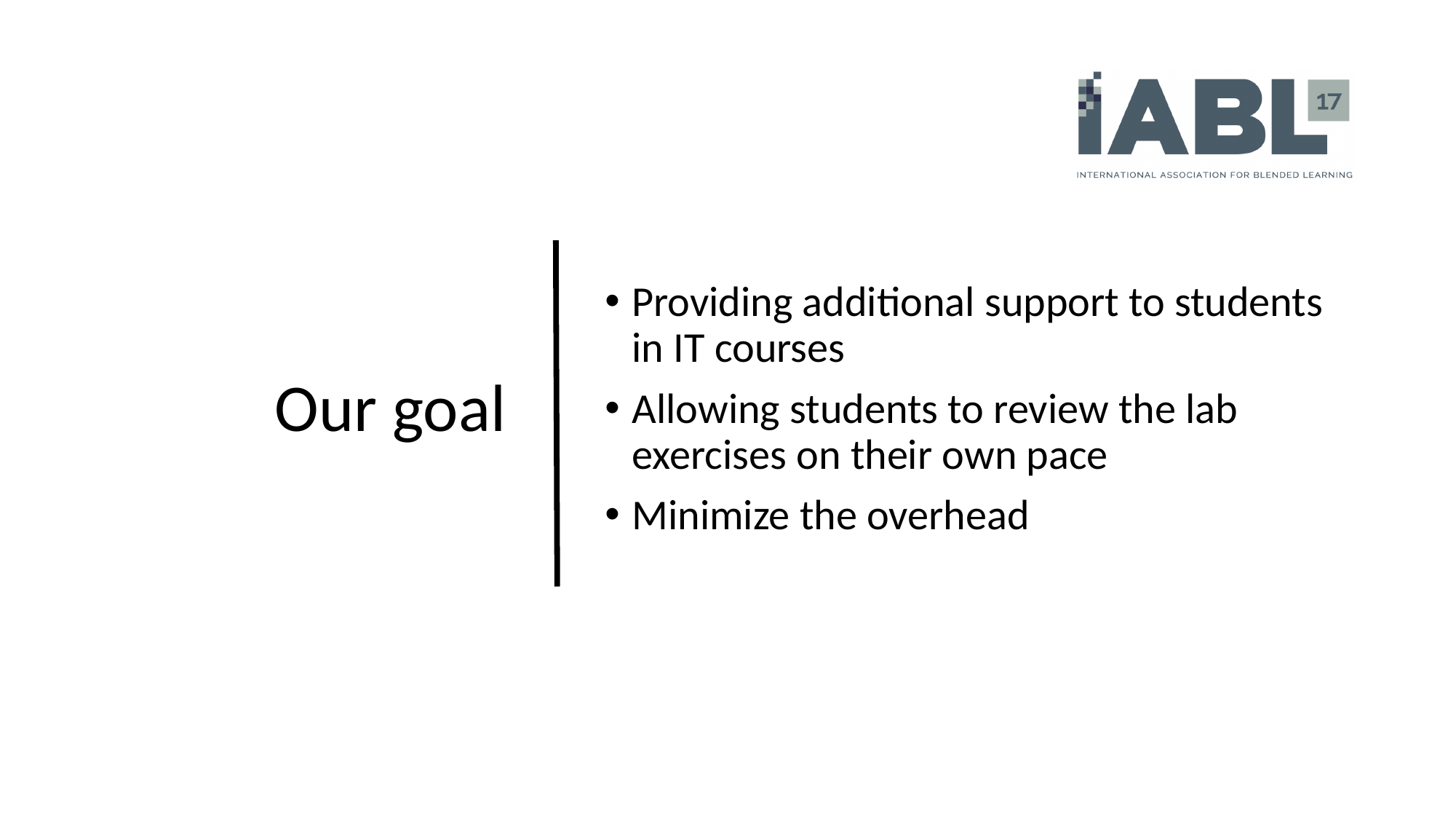

# Our goal
Providing additional support to students in IT courses
Allowing students to review the lab exercises on their own pace
Minimize the overhead